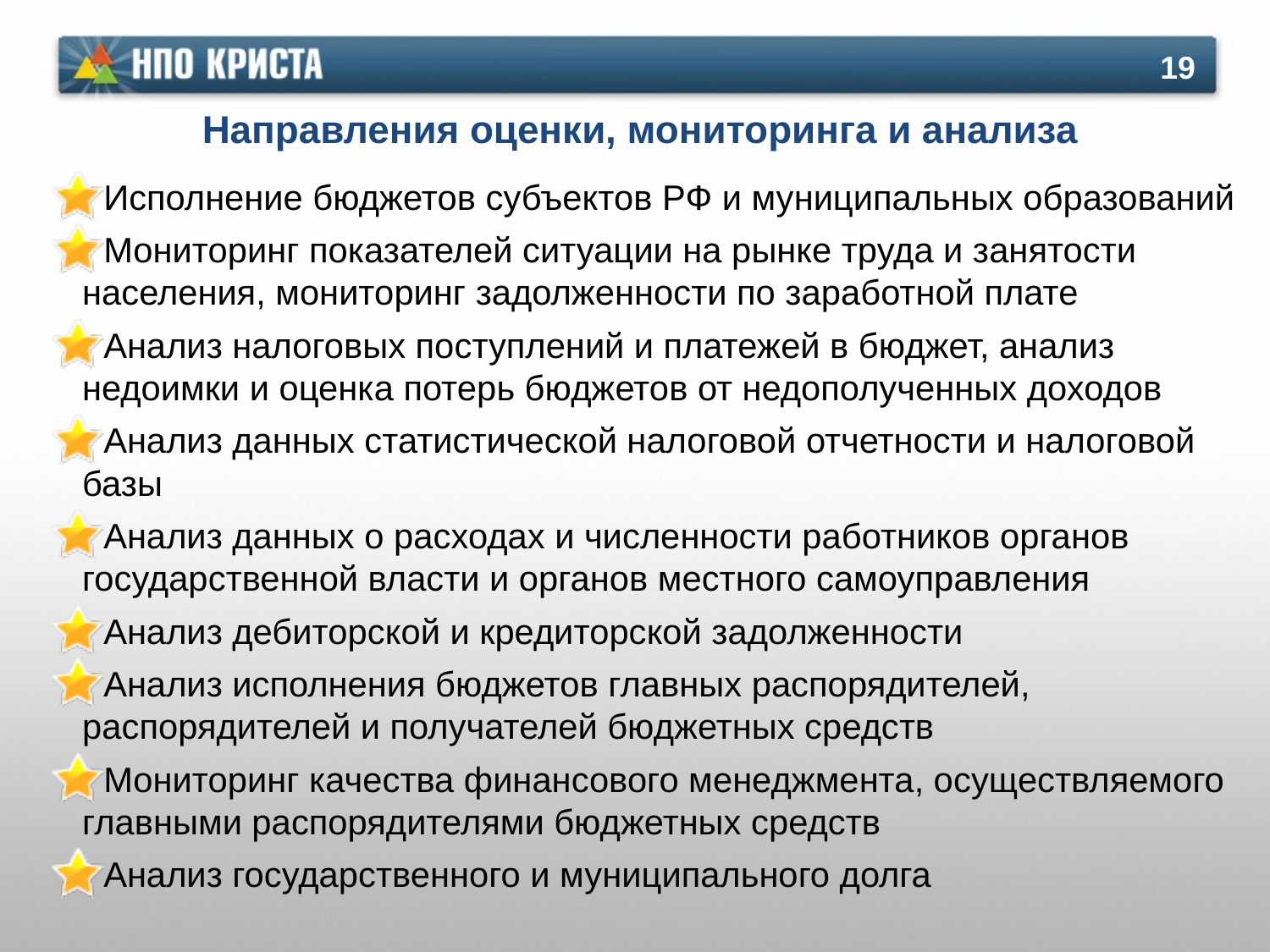

19
Направления оценки, мониторинга и анализа
Исполнение бюджетов субъектов РФ и муниципальных образований
Мониторинг показателей ситуации на рынке труда и занятости населения, мониторинг задолженности по заработной плате
Анализ налоговых поступлений и платежей в бюджет, анализ недоимки и оценка потерь бюджетов от недополученных доходов
Анализ данных статистической налоговой отчетности и налоговой базы
Анализ данных о расходах и численности работников органов государственной власти и органов местного самоуправления
Анализ дебиторской и кредиторской задолженности
Анализ исполнения бюджетов главных распорядителей, распорядителей и получателей бюджетных средств
Мониторинг качества финансового менеджмента, осуществляемого главными распорядителями бюджетных средств
Анализ государственного и муниципального долга